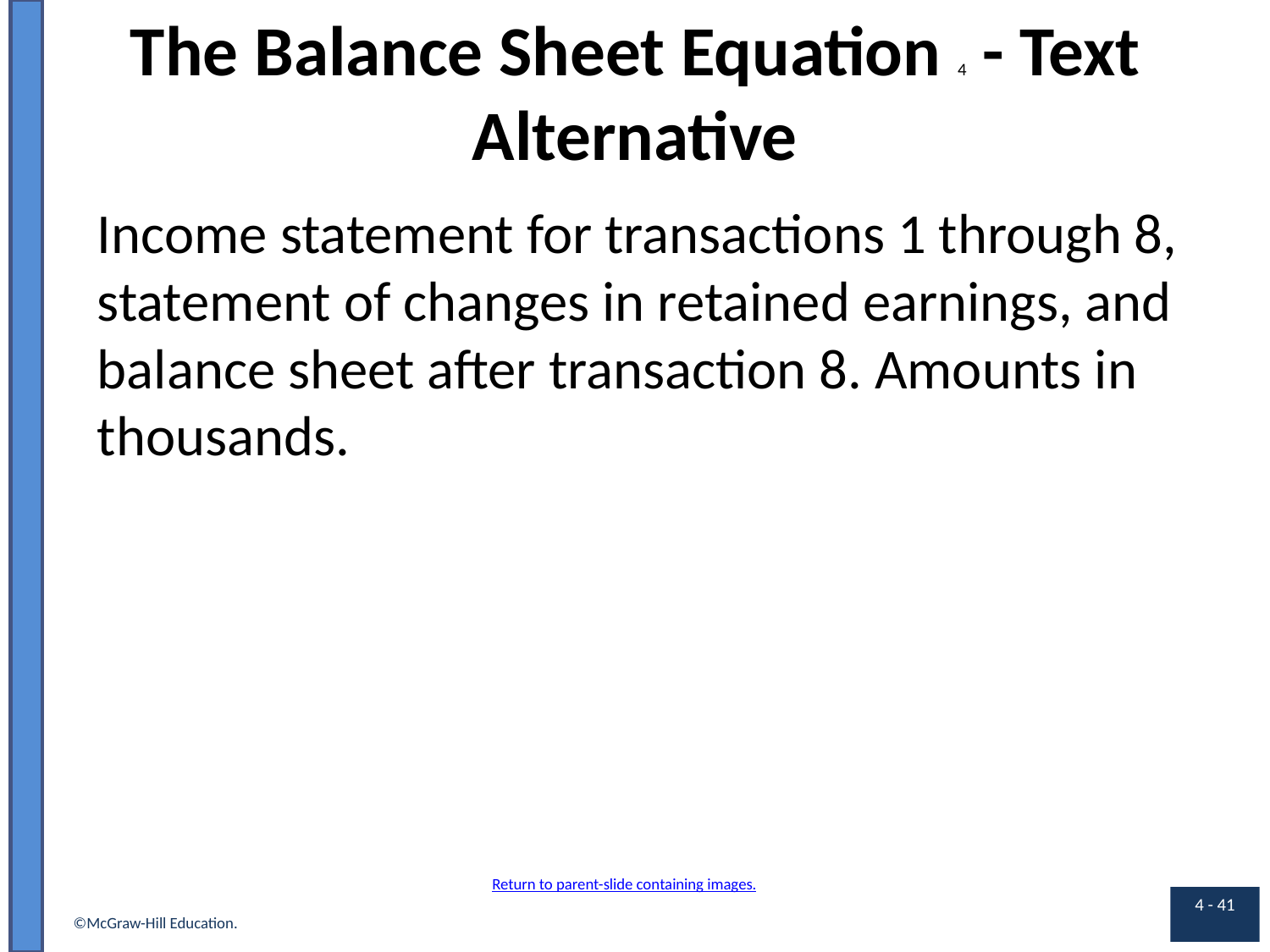

# The Balance Sheet Equation 4 - Text Alternative
Income statement for transactions 1 through 8, statement of changes in retained earnings, and balance sheet after transaction 8. Amounts in thousands.
Return to parent-slide containing images.